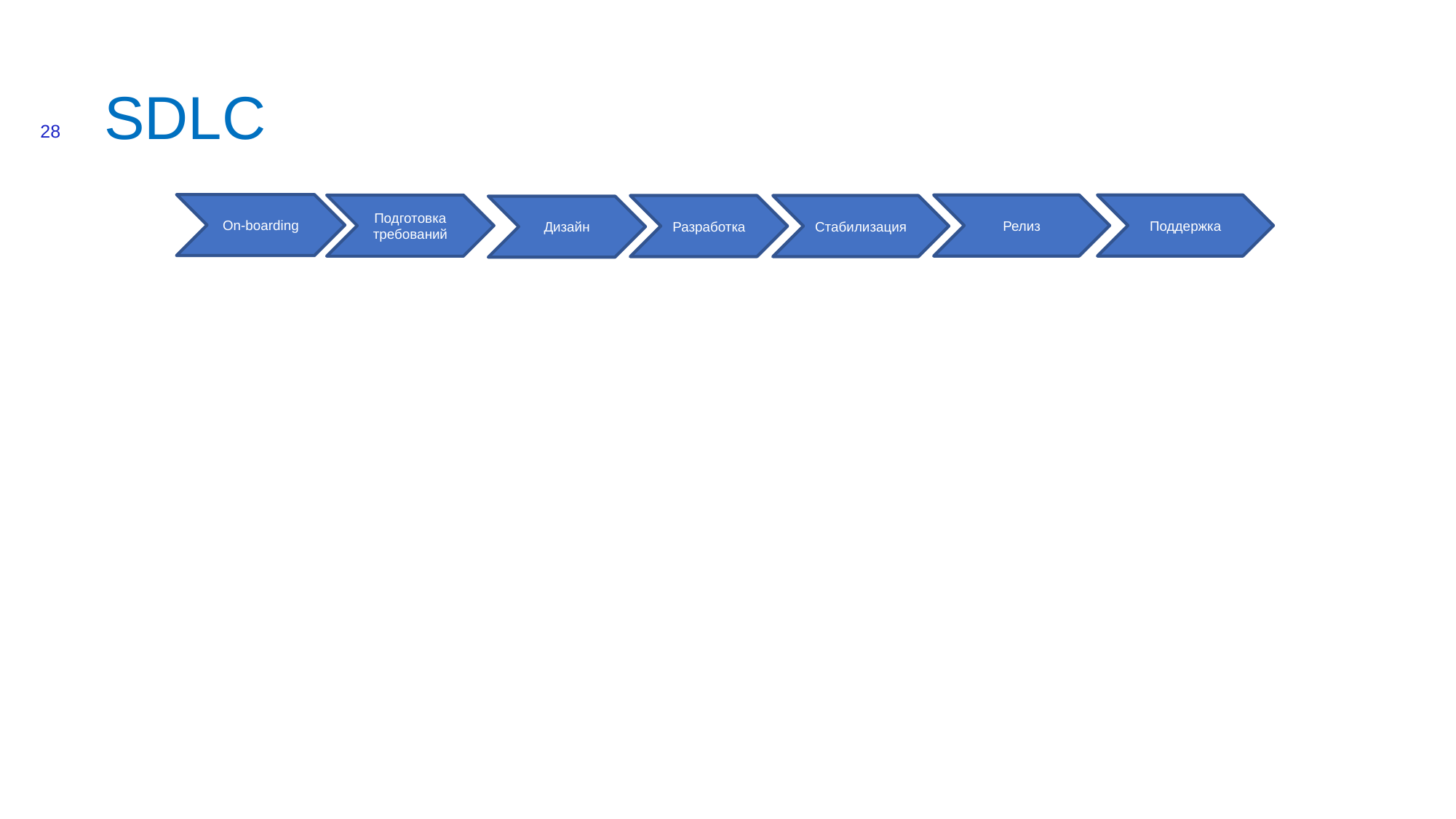

28
SDLC
On-boarding
Релиз
Поддержка
Подготовка требований
Разработка
Стабилизация
Дизайн